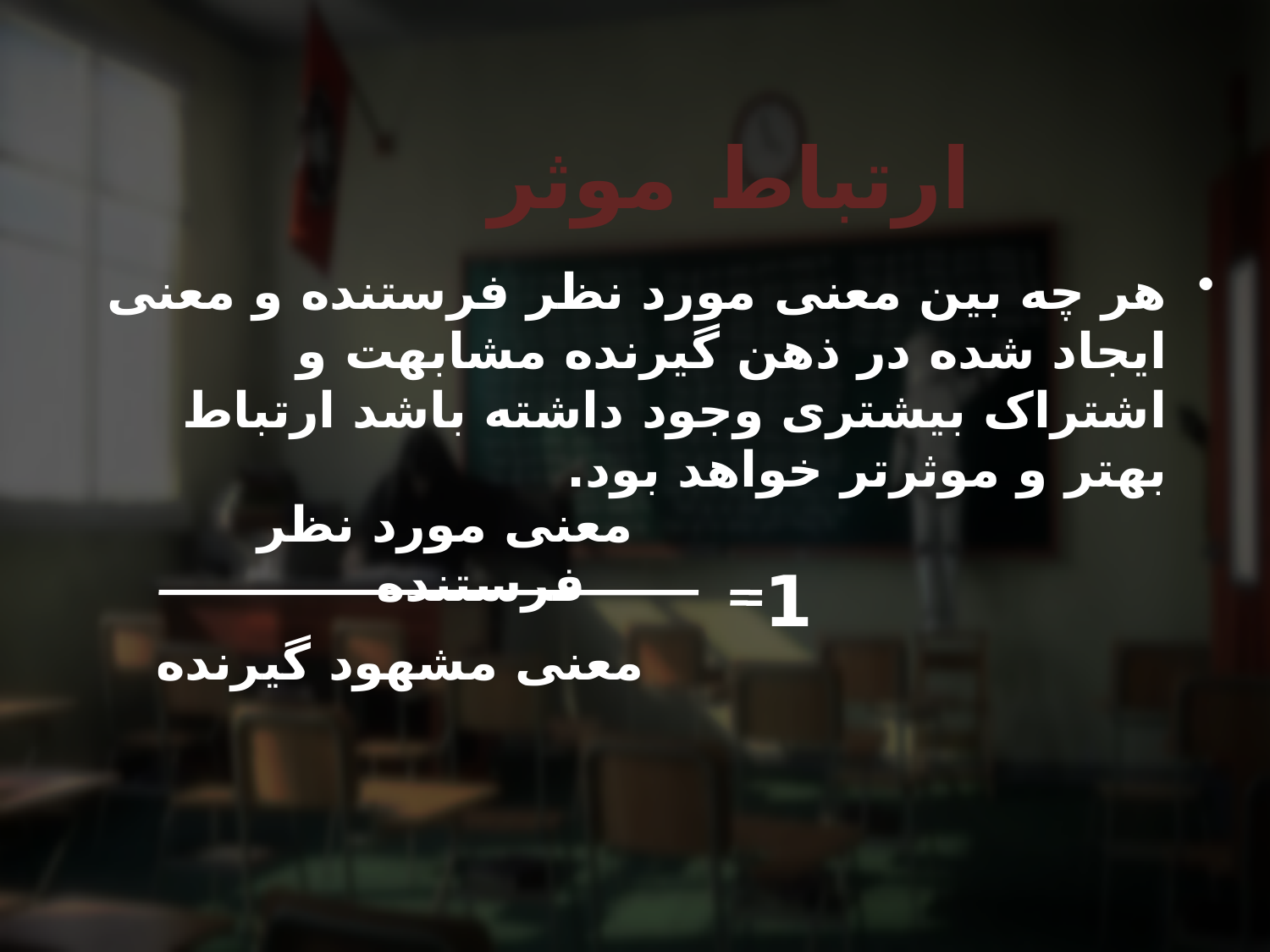

ارتباط موثر
هر چه بین معنی مورد نظر فرستنده و معنی ایجاد شده در ذهن گیرنده مشابهت و اشتراک بیشتری وجود داشته باشد ارتباط بهتر و موثرتر خواهد بود.
معنی مورد نظر فرستنده
1
معنی مشهود گیرنده